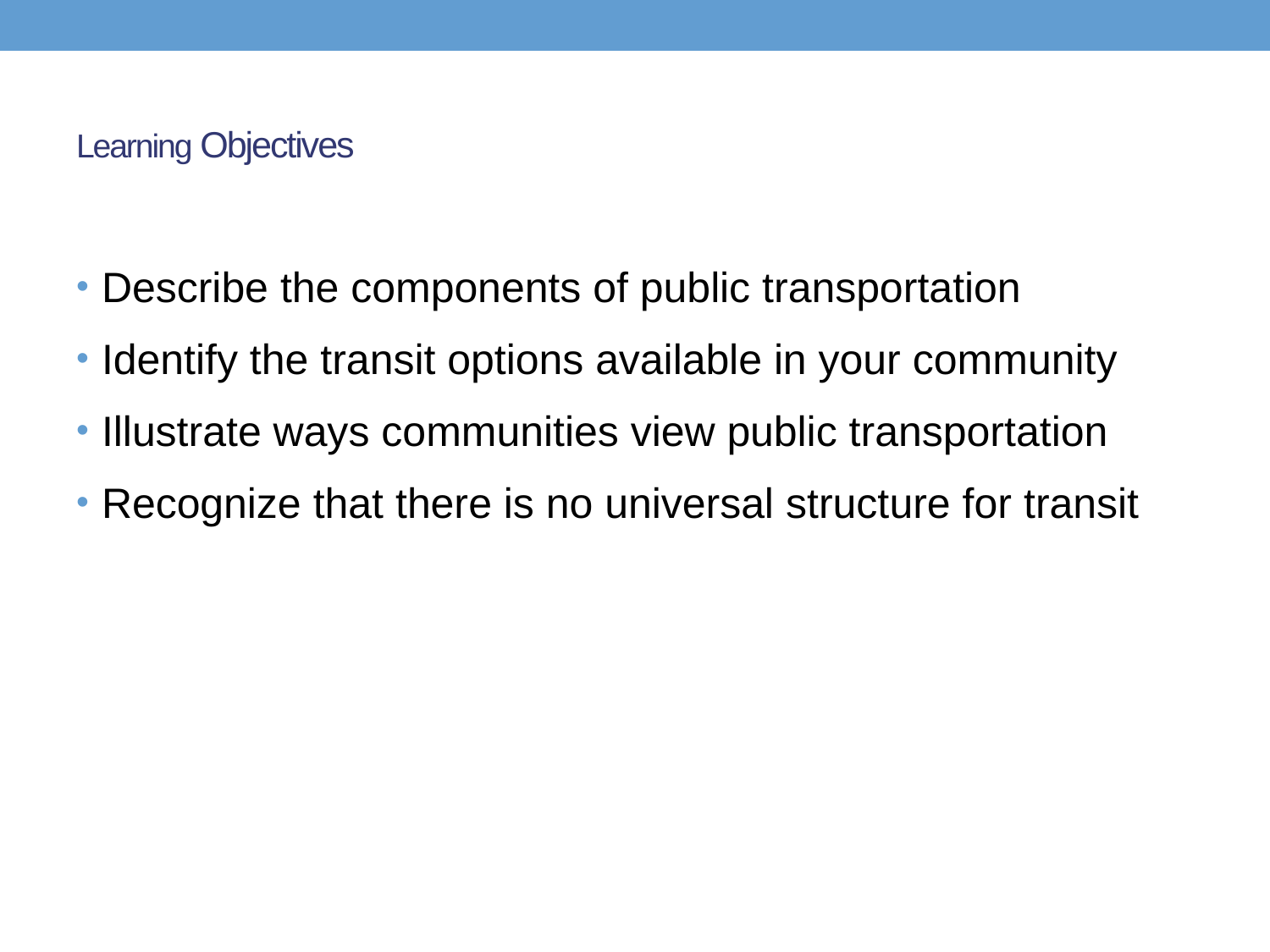

# Learning Objectives
Describe the components of public transportation
Identify the transit options available in your community
Illustrate ways communities view public transportation
Recognize that there is no universal structure for transit